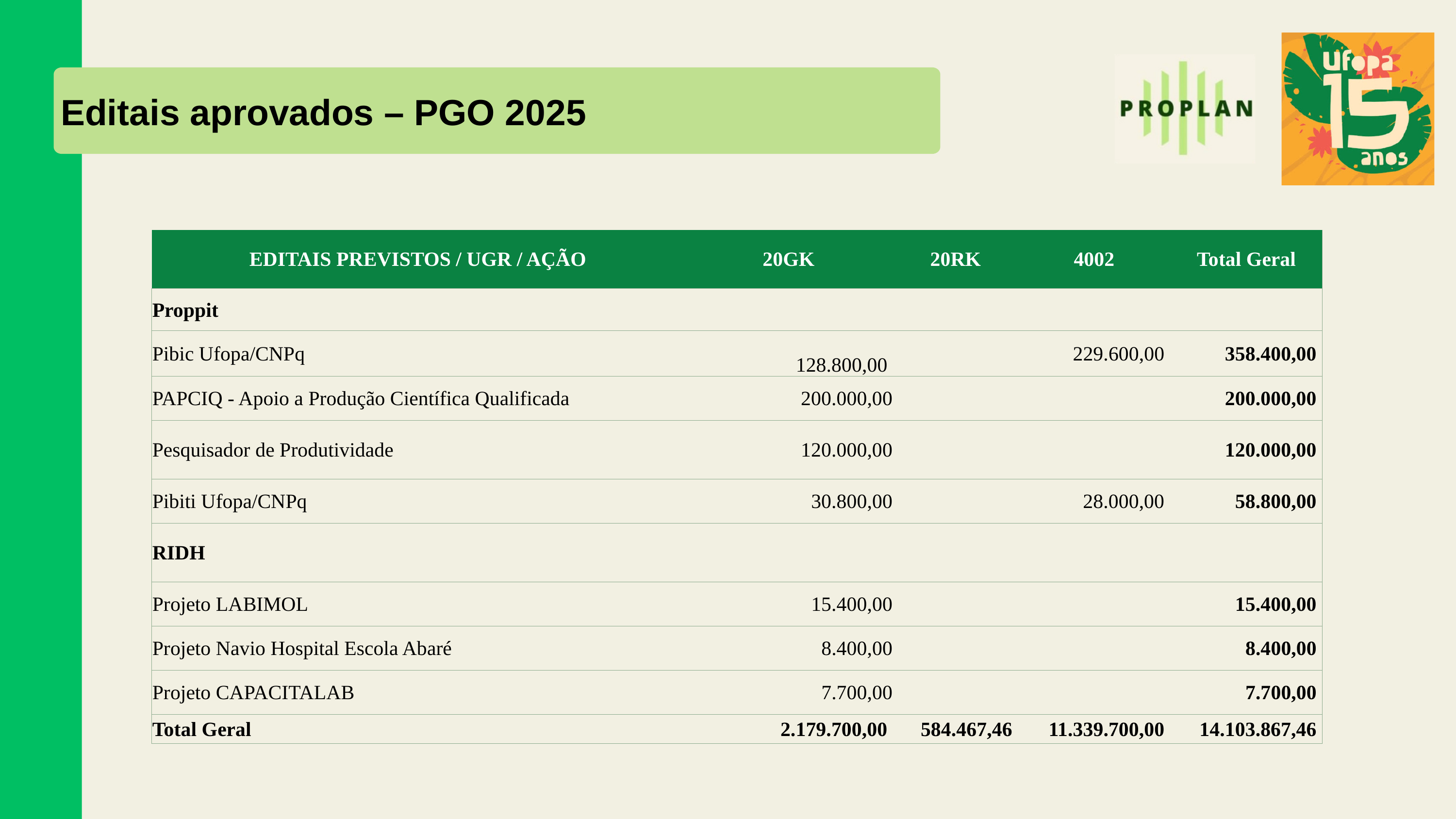

Editais aprovados – PGO 2025

| EDITAIS PREVISTOS / UGR / AÇÃO | 20GK | 20RK | 4002 | Total Geral |
| --- | --- | --- | --- | --- |
| Proppit |  |  |  |  |
| Pibic Ufopa/CNPq | 128.800,00 |  | 229.600,00 | 358.400,00 |
| PAPCIQ - Apoio a Produção Científica Qualificada | 200.000,00 |  |  | 200.000,00 |
| Pesquisador de Produtividade | 120.000,00 |  |  | 120.000,00 |
| Pibiti Ufopa/CNPq | 30.800,00 |  | 28.000,00 | 58.800,00 |
| RIDH |  |  |  |  |
| Projeto LABIMOL | 15.400,00 |  |  | 15.400,00 |
| Projeto Navio Hospital Escola Abaré | 8.400,00 |  |  | 8.400,00 |
| Projeto CAPACITALAB | 7.700,00 |  |  | 7.700,00 |
| Total Geral | 2.179.700,00 | 584.467,46 | 11.339.700,00 | 14.103.867,46 |